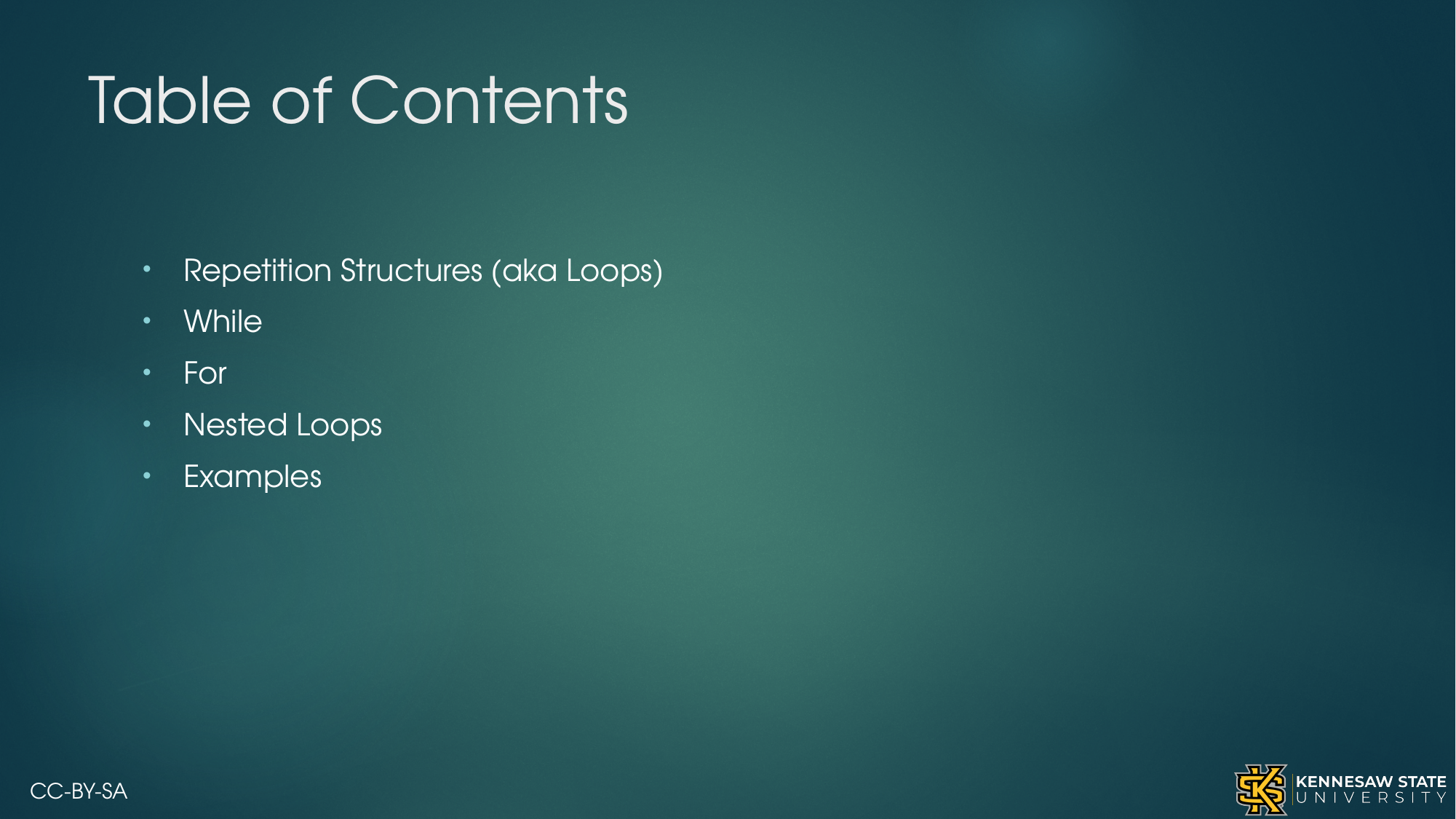

# Table of Contents
Repetition Structures (aka Loops)
While
For
Nested Loops
Examples